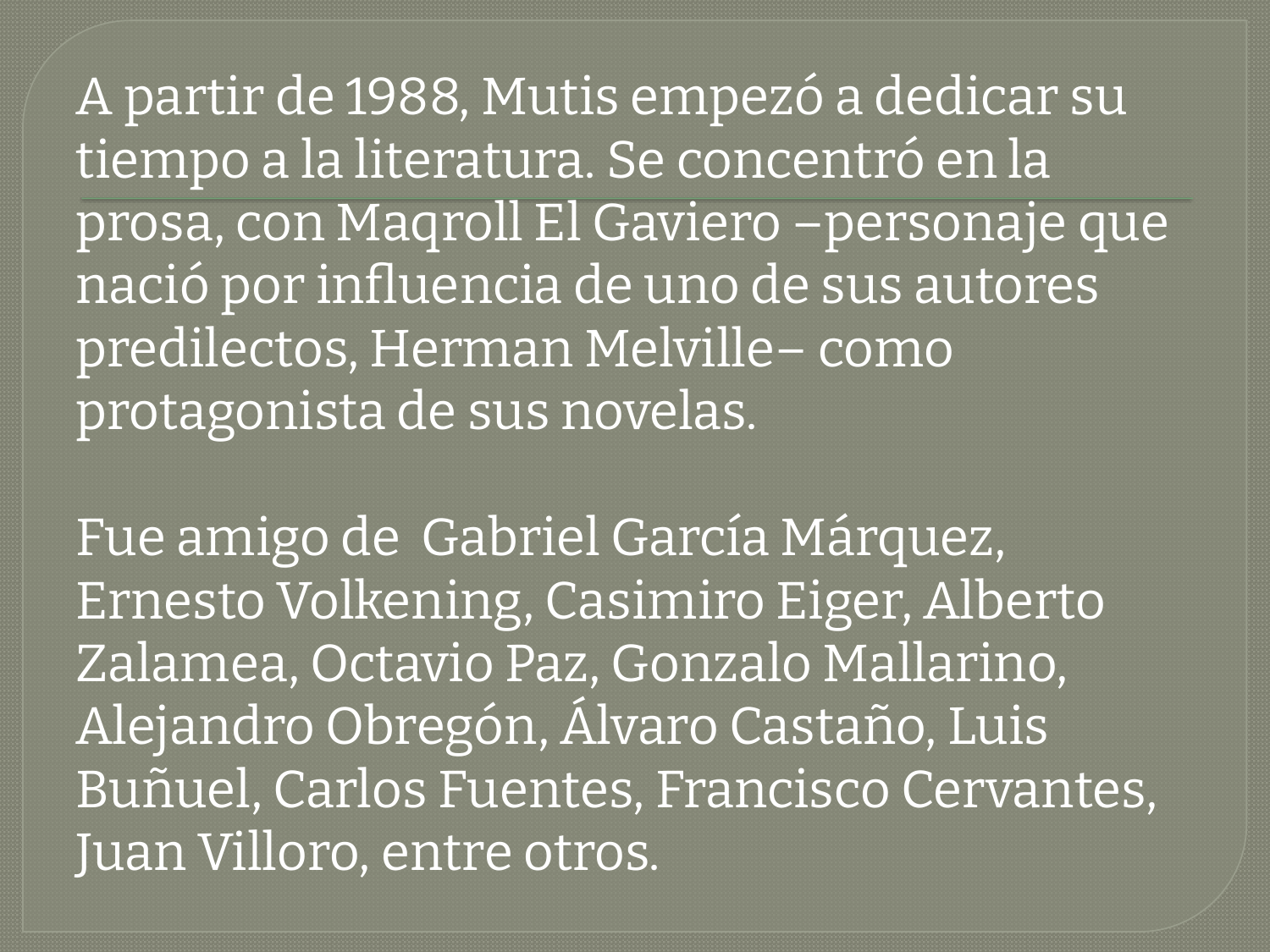

A partir de 1988, Mutis empezó a dedicar su tiempo a la literatura. Se concentró en la prosa, con Maqroll El Gaviero –personaje que nació por influencia de uno de sus autores predilectos, Herman Melville– como protagonista de sus novelas.

Fue amigo de  Gabriel García Márquez, Ernesto Volkening, Casimiro Eiger, Alberto Zalamea, Octavio Paz, Gonzalo Mallarino, Alejandro Obregón, Álvaro Castaño, Luis Buñuel, Carlos Fuentes, Francisco Cervantes, Juan Villoro, entre otros.